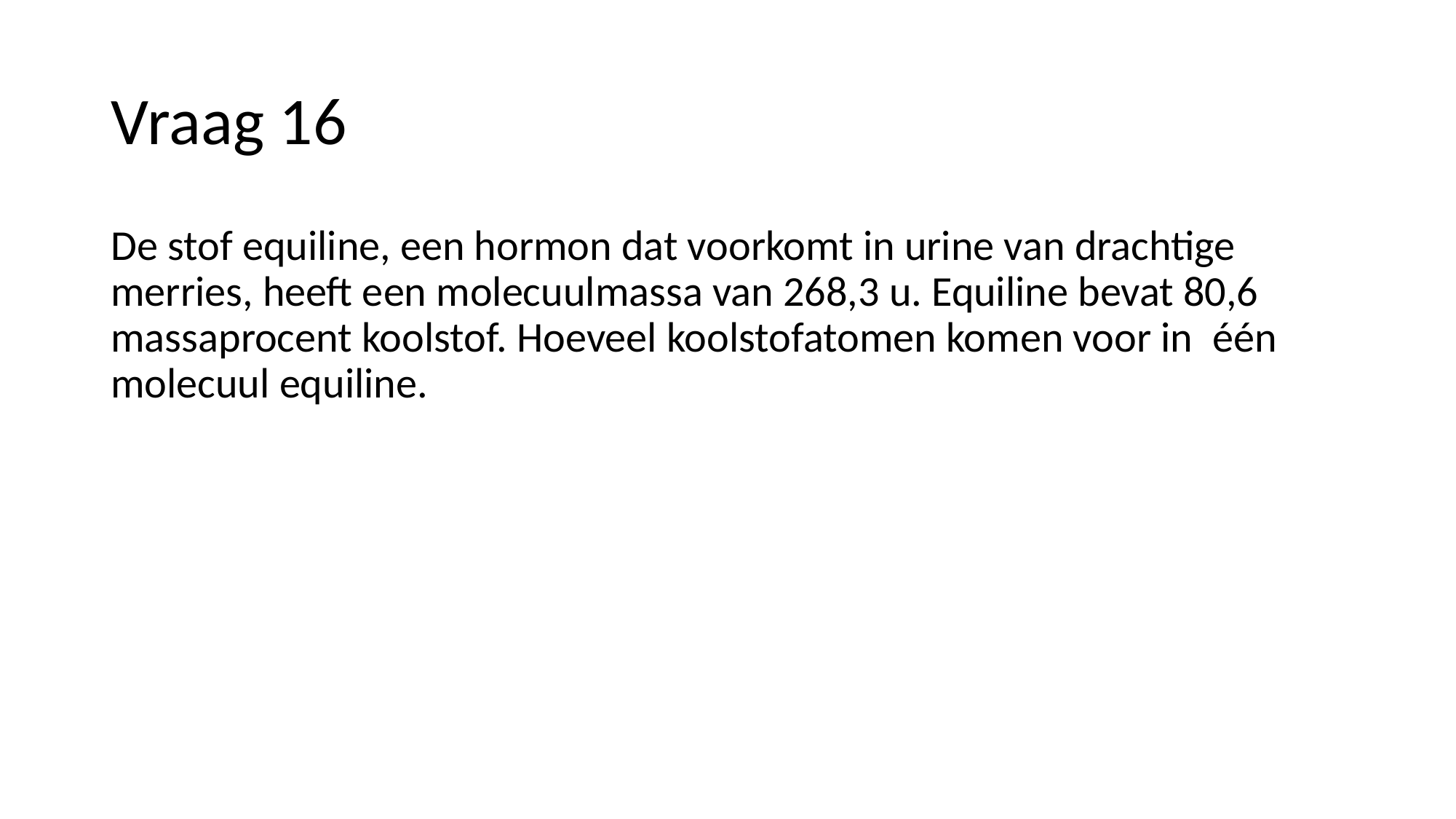

# Vraag 16
De stof equiline, een hormon dat voorkomt in urine van drachtige merries, heeft een molecuulmassa van 268,3 u. Equiline bevat 80,6 massaprocent koolstof. Hoeveel koolstofatomen komen voor in  één molecuul equiline.